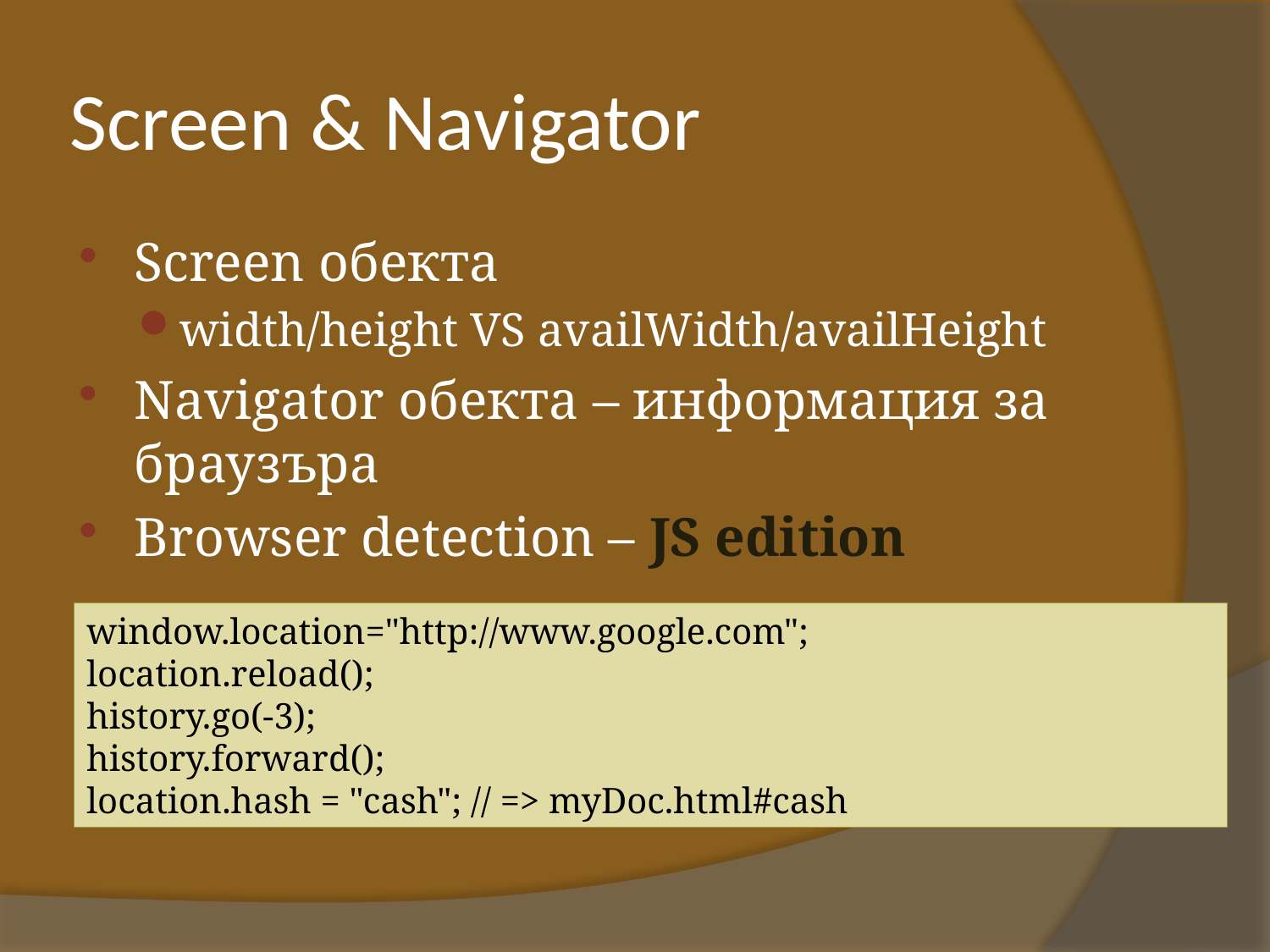

# Screen & Navigator
Screen обекта
width/height VS availWidth/availHeight
Navigator обекта – информация за браузъра
Browser detection – JS edition
window.location="http://www.google.com";
location.reload();
history.go(-3);
history.forward();
location.hash = "cash"; // => myDoc.html#cash